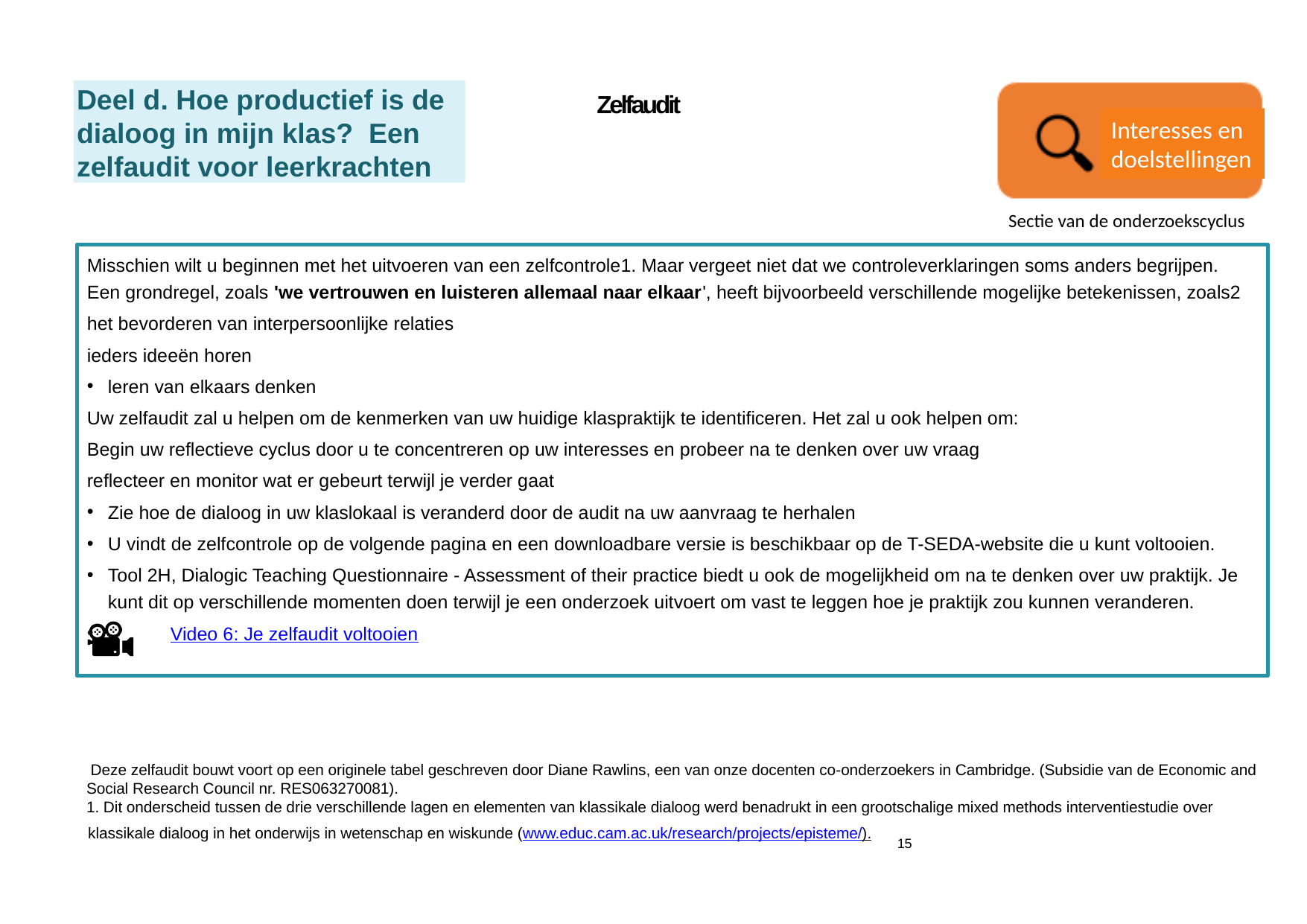

Interesses en doelstellingen
Deel d. Hoe productief is de dialoog in mijn klas?  Een zelfaudit voor leerkrachten
Zelfaudit

Sectie van de onderzoekscyclus
Misschien wilt u beginnen met het uitvoeren van een zelfcontrole1. Maar vergeet niet dat we controleverklaringen soms anders begrijpen. Een grondregel, zoals 'we vertrouwen en luisteren allemaal naar elkaar', heeft bijvoorbeeld verschillende mogelijke betekenissen, zoals2
het bevorderen van interpersoonlijke relaties
ieders ideeën horen
leren van elkaars denken
Uw zelfaudit zal u helpen om de kenmerken van uw huidige klaspraktijk te identificeren. Het zal u ook helpen om:
Begin uw reflectieve cyclus door u te concentreren op uw interesses en probeer na te denken over uw vraag
reflecteer en monitor wat er gebeurt terwijl je verder gaat
Zie hoe de dialoog in uw klaslokaal is veranderd door de audit na uw aanvraag te herhalen
U vindt de zelfcontrole op de volgende pagina en een downloadbare versie is beschikbaar op de T-SEDA-website die u kunt voltooien.
Tool 2H, Dialogic Teaching Questionnaire - Assessment of their practice biedt u ook de mogelijkheid om na te denken over uw praktijk. Je kunt dit op verschillende momenten doen terwijl je een onderzoek uitvoert om vast te leggen hoe je praktijk zou kunnen veranderen.
            Video 6: Je zelfaudit voltooien

 Deze zelfaudit bouwt voort op een originele tabel geschreven door Diane Rawlins, een van onze docenten co-onderzoekers in Cambridge. (Subsidie van de Economic and Social Research Council nr. RES063270081).
 Dit onderscheid tussen de drie verschillende lagen en elementen van klassikale dialoog werd benadrukt in een grootschalige mixed methods interventiestudie over klassikale dialoog in het onderwijs in wetenschap en wiskunde (www.educ.cam.ac.uk/research/projects/episteme/).      15